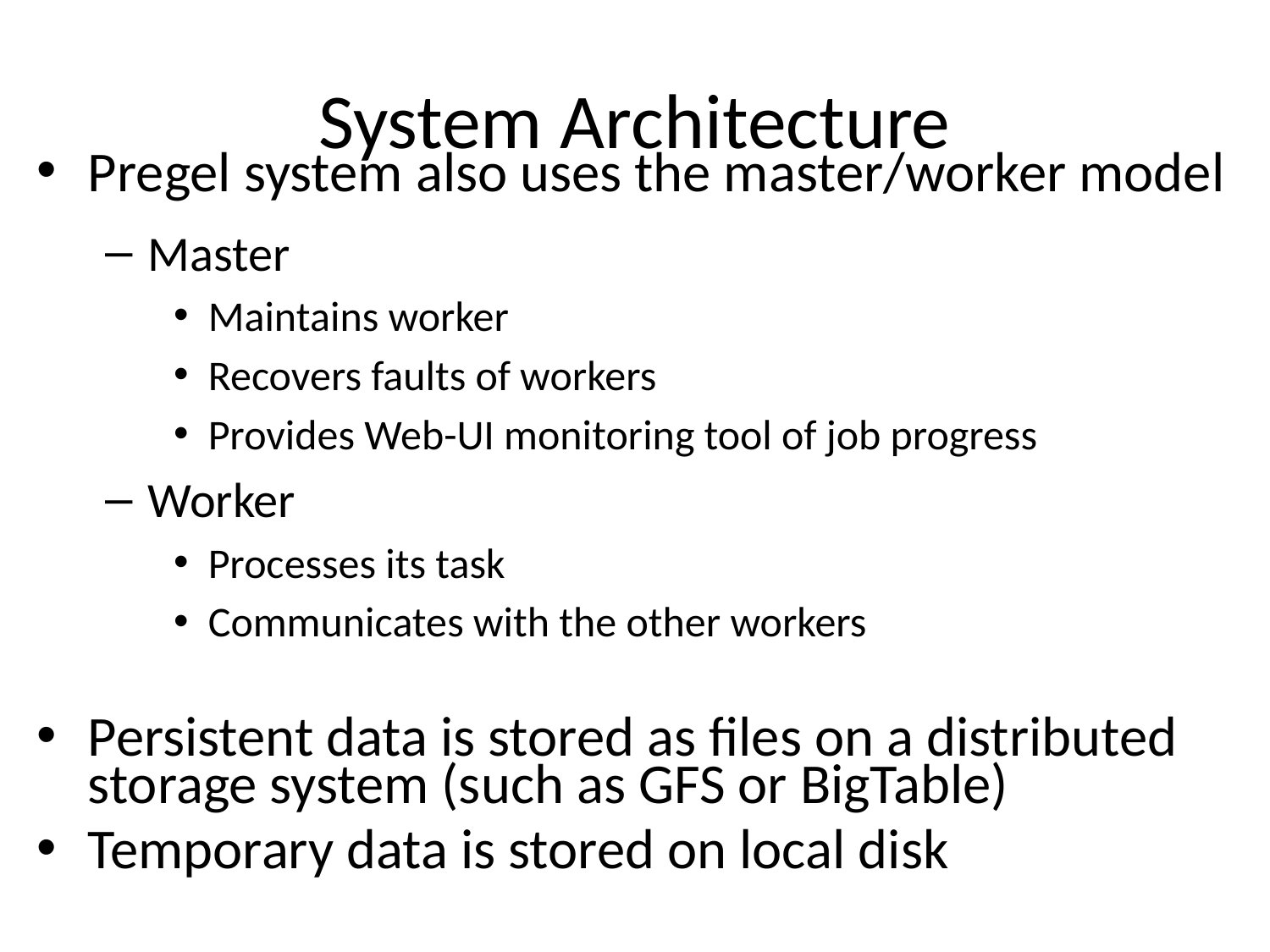

# System Architecture
Pregel system also uses the master/worker model
Master
Maintains worker
Recovers faults of workers
Provides Web-UI monitoring tool of job progress
Worker
Processes its task
Communicates with the other workers

Persistent data is stored as files on a distributed storage system (such as GFS or BigTable)
Temporary data is stored on local disk